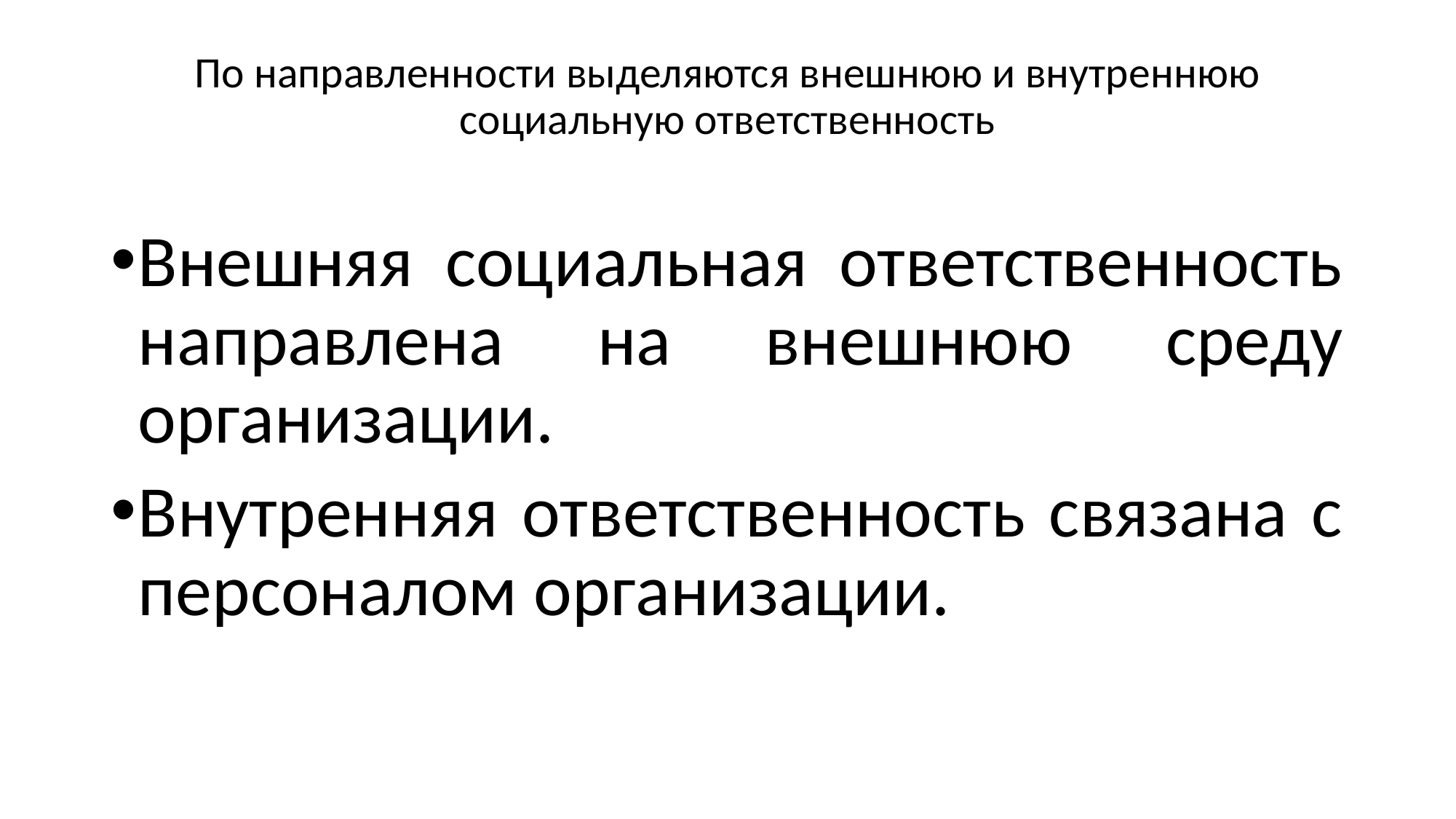

# По направленности выделяются внешнюю и внутреннюю социальную ответственность
Внешняя социальная ответственность направлена на внешнюю среду организации.
Внутренняя ответственность связана с персоналом организации.